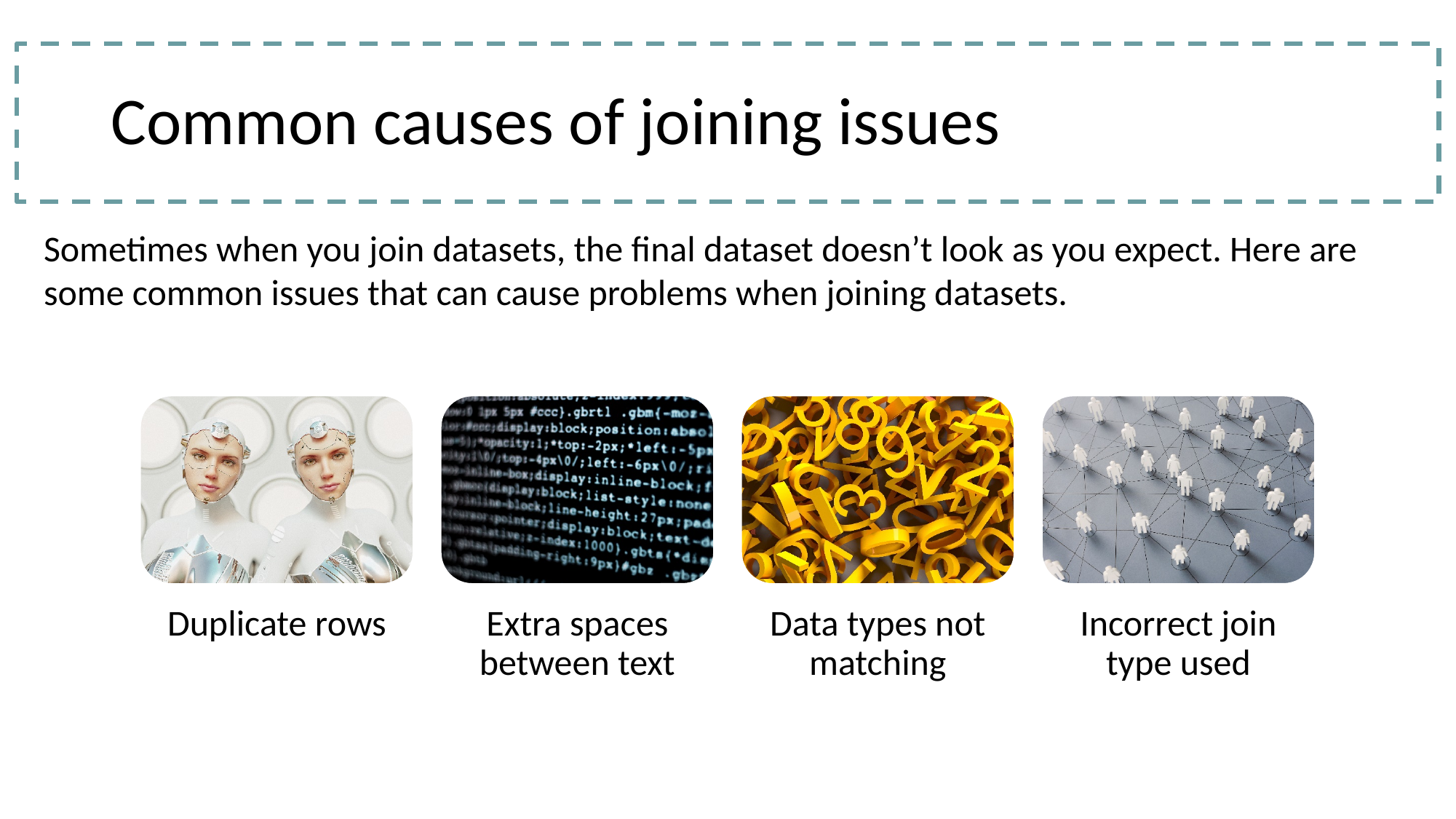

# Common causes of joining issues
Sometimes when you join datasets, the final dataset doesn’t look as you expect. Here are some common issues that can cause problems when joining datasets.
Duplicate rows
Extra spaces between text
Data types not matching
Incorrect join type used